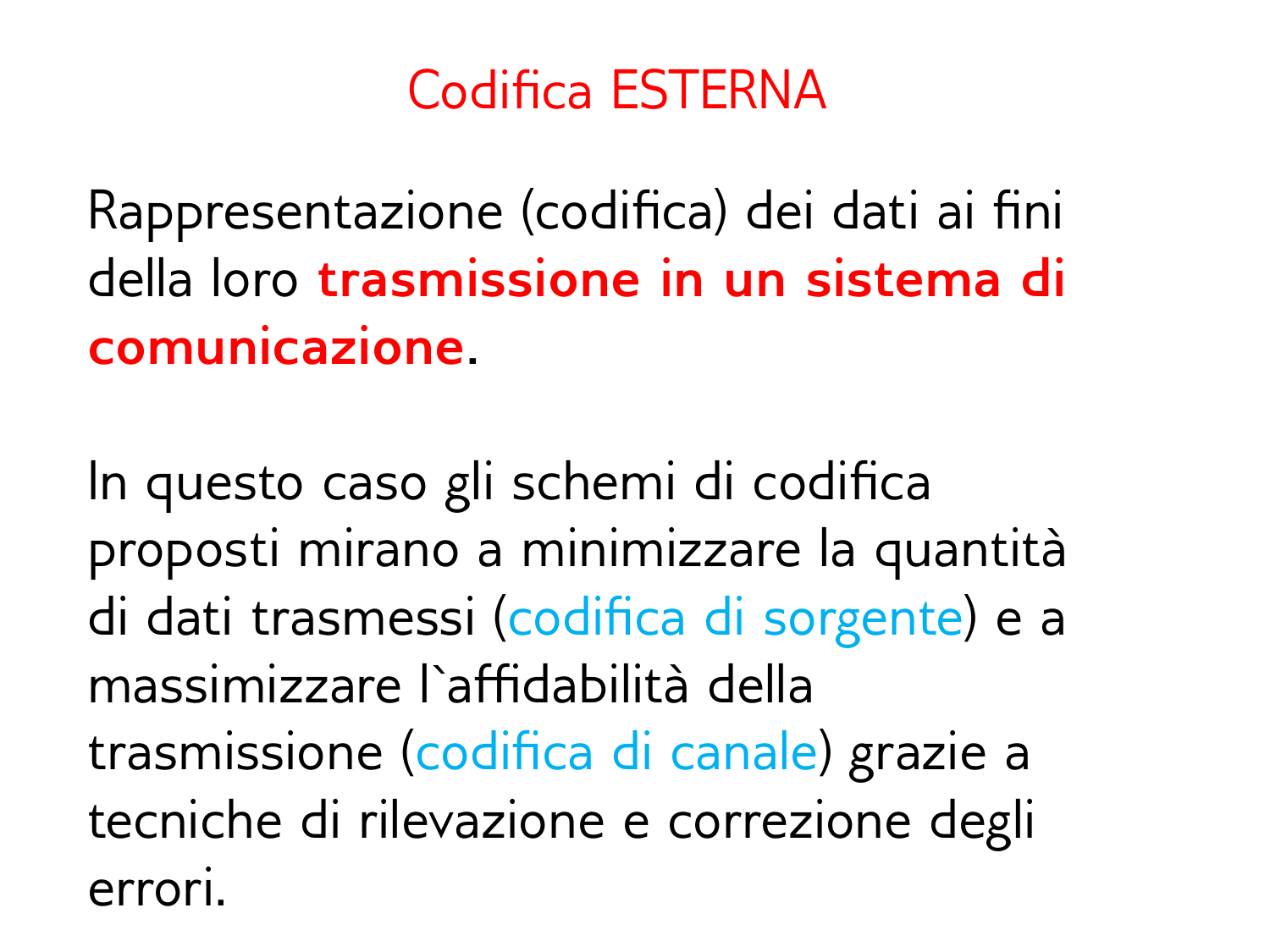

Codifica ESTERNA
Rappresentazione (codifica) dei dati ai fini della loro trasmissione in un sistema di comunicazione.

In questo caso gli schemi di codifica proposti mirano a minimizzare la quantità di dati trasmessi (codifica di sorgente) e a massimizzare l`affidabilità della trasmissione (codifica di canale) grazie a tecniche di rilevazione e correzione degli errori.